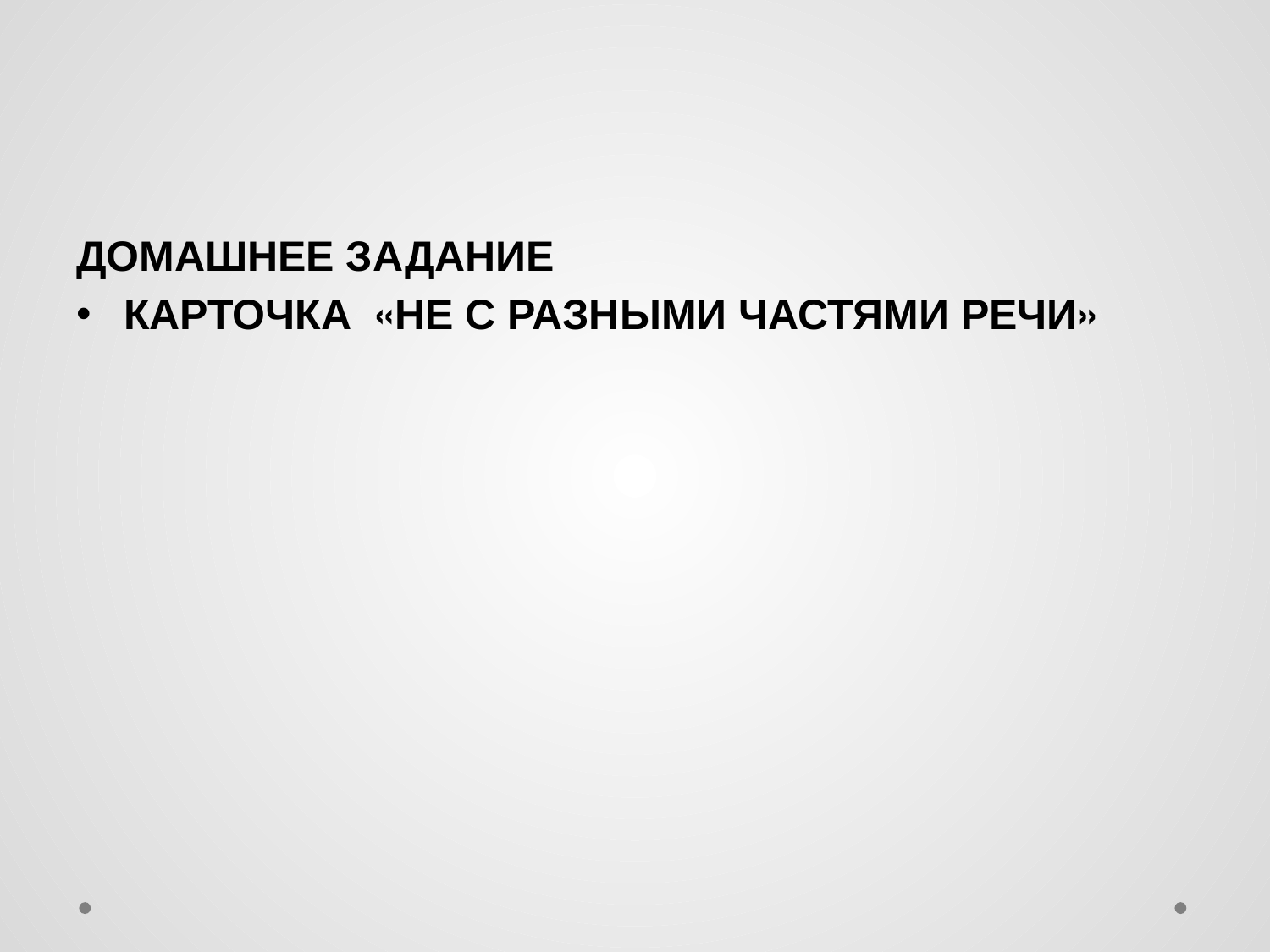

#
ДОМАШНЕЕ ЗАДАНИЕ
КАРТОЧКА  «НЕ С РАЗНЫМИ ЧАСТЯМИ РЕЧИ»